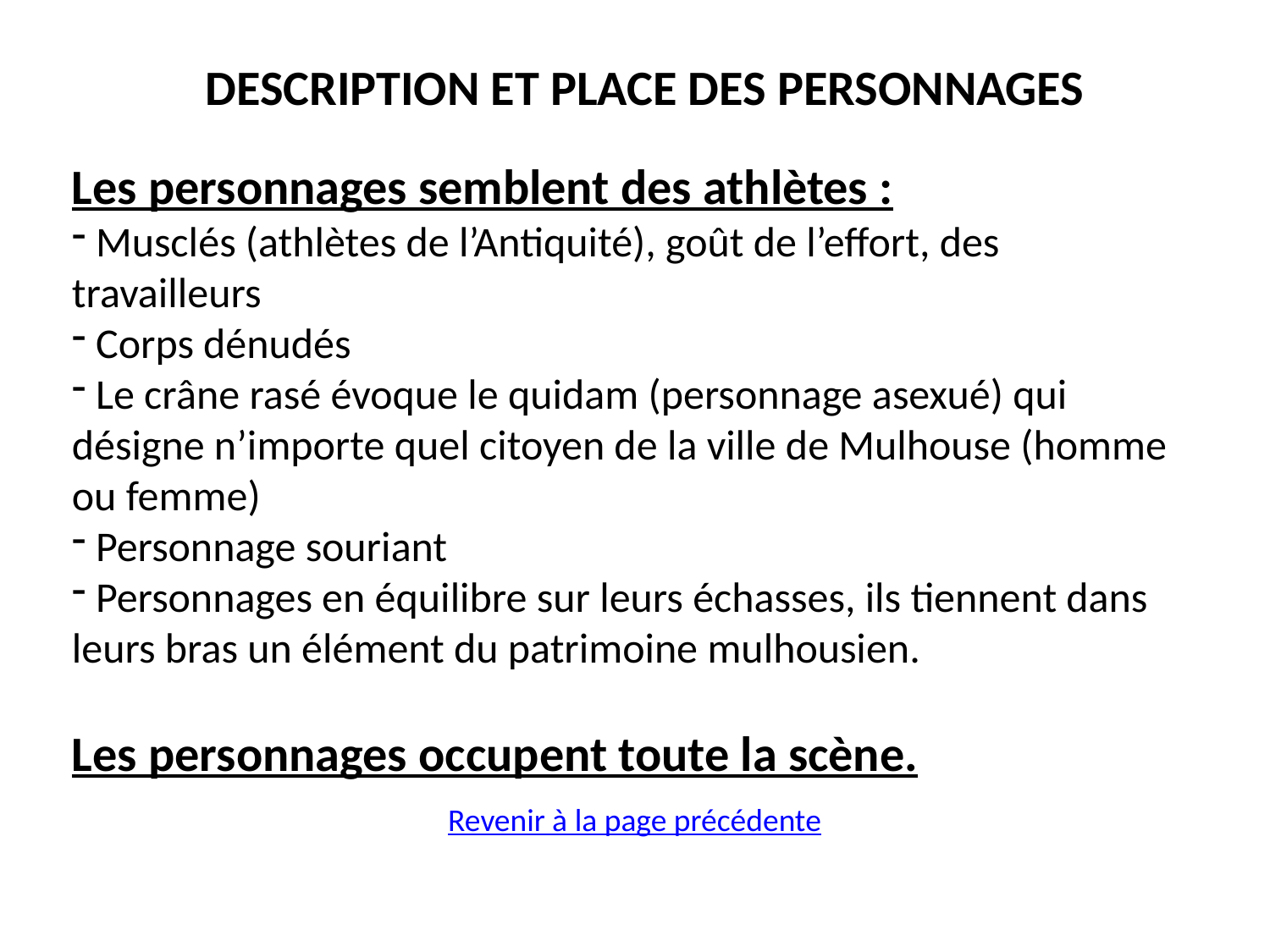

DESCRIPTION ET PLACE DES PERSONNAGES
Les personnages semblent des athlètes :
 Musclés (athlètes de l’Antiquité), goût de l’effort, des travailleurs
 Corps dénudés
 Le crâne rasé évoque le quidam (personnage asexué) qui désigne n’importe quel citoyen de la ville de Mulhouse (homme ou femme)
 Personnage souriant
 Personnages en équilibre sur leurs échasses, ils tiennent dans leurs bras un élément du patrimoine mulhousien.

Les personnages occupent toute la scène.

Revenir à la page précédente